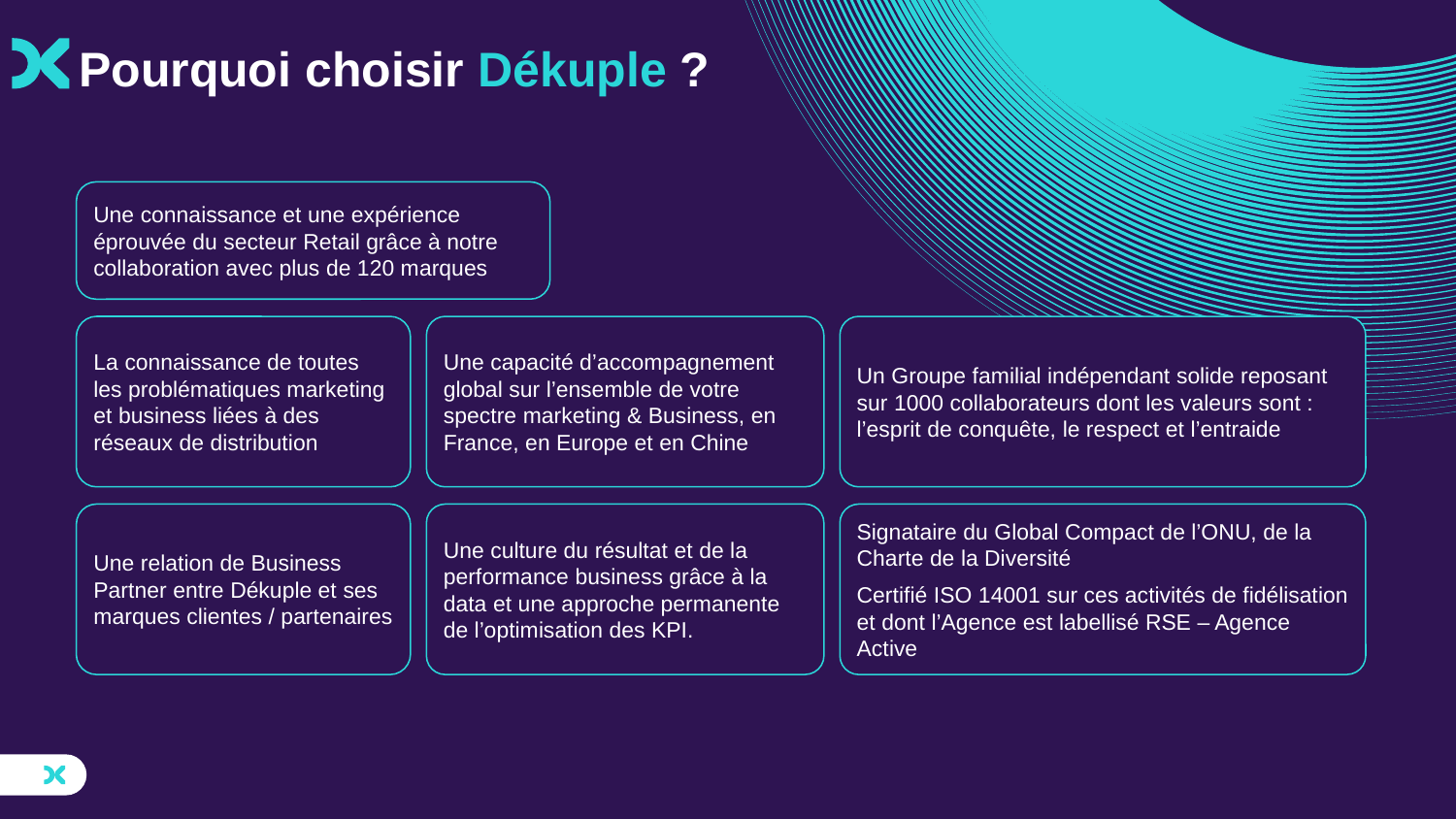

# Pourquoi choisir Dékuple ?

Une connaissance et une expérience éprouvée du secteur Retail grâce à notre collaboration avec plus de 120 marques
Un Groupe familial indépendant solide reposant sur 1000 collaborateurs dont les valeurs sont : l’esprit de conquête, le respect et l’entraide
La connaissance de toutes les problématiques marketing et business liées à des réseaux de distribution
Une capacité d’accompagnement global sur l’ensemble de votre spectre marketing & Business, en France, en Europe et en Chine
Signataire du Global Compact de l’ONU, de la Charte de la Diversité
Certifié ISO 14001 sur ces activités de fidélisation et dont l’Agence est labellisé RSE – Agence Active
Une relation de Business Partner entre Dékuple et ses marques clientes / partenaires
Une culture du résultat et de la performance business grâce à la data et une approche permanente de l’optimisation des KPI.